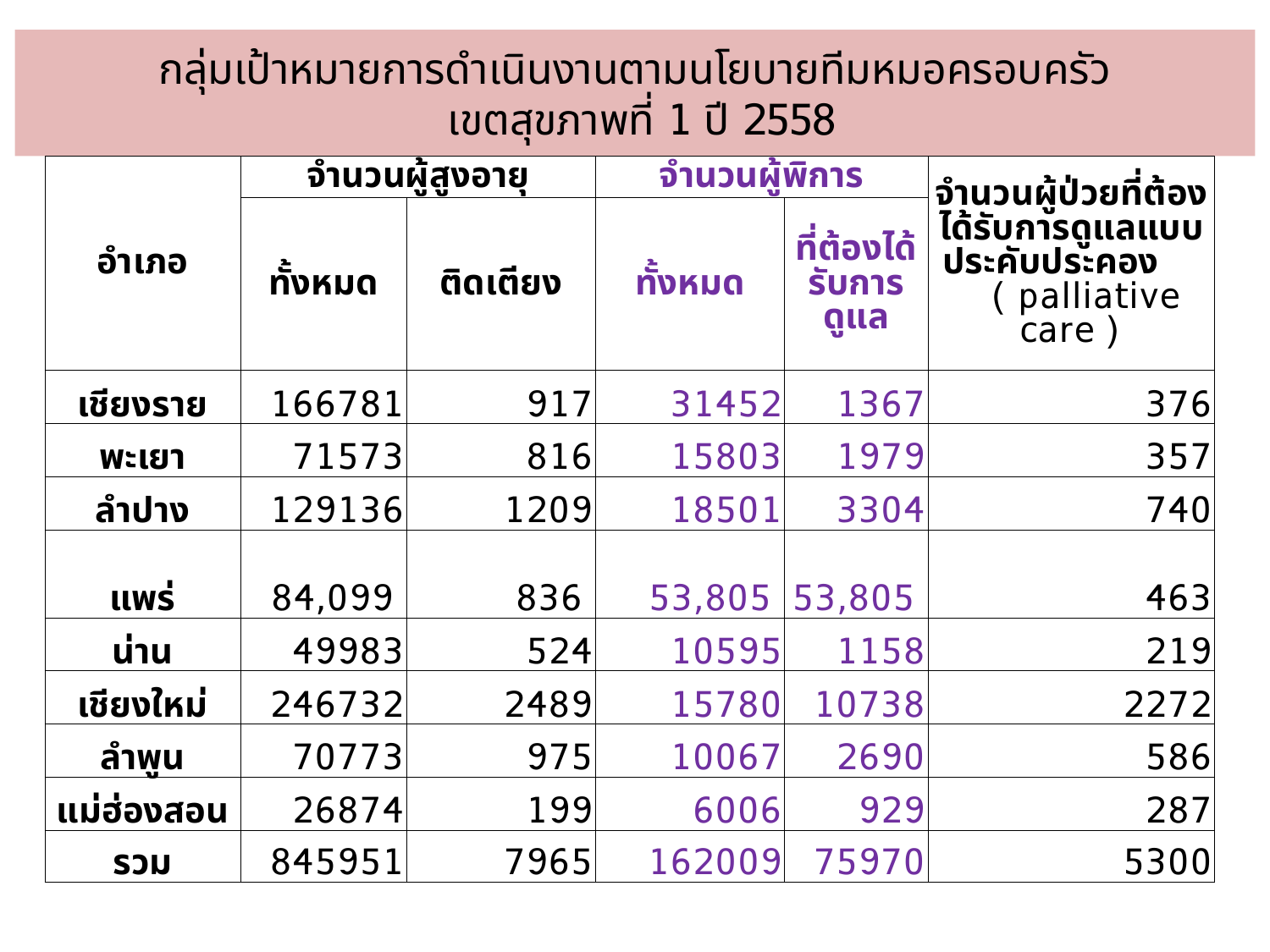

# กลุ่มเป้าหมายการดำเนินงานตามนโยบายทีมหมอครอบครัว เขตสุขภาพที่ 1 ปี 2558
| อำเภอ | จำนวนผู้สูงอายุ |  | จำนวนผู้พิการ |  | จำนวนผู้ป่วยที่ต้องได้รับการดูแลแบบประคับประคอง ( palliative care ) |
| --- | --- | --- | --- | --- | --- |
|  | ทั้งหมด | ติดเตียง | ทั้งหมด | ที่ต้องได้รับการดูแล |  |
| เชียงราย | 166781 | 917 | 31452 | 1367 | 376 |
| พะเยา | 71573 | 816 | 15803 | 1979 | 357 |
| ลำปาง | 129136 | 1209 | 18501 | 3304 | 740 |
| แพร่ | 84,099 | 836 | 53,805 | 53,805 | 463 |
| น่าน | 49983 | 524 | 10595 | 1158 | 219 |
| เชียงใหม่ | 246732 | 2489 | 15780 | 10738 | 2272 |
| ลำพูน | 70773 | 975 | 10067 | 2690 | 586 |
| แม่ฮ่องสอน | 26874 | 199 | 6006 | 929 | 287 |
| รวม | 845951 | 7965 | 162009 | 75970 | 5300 |